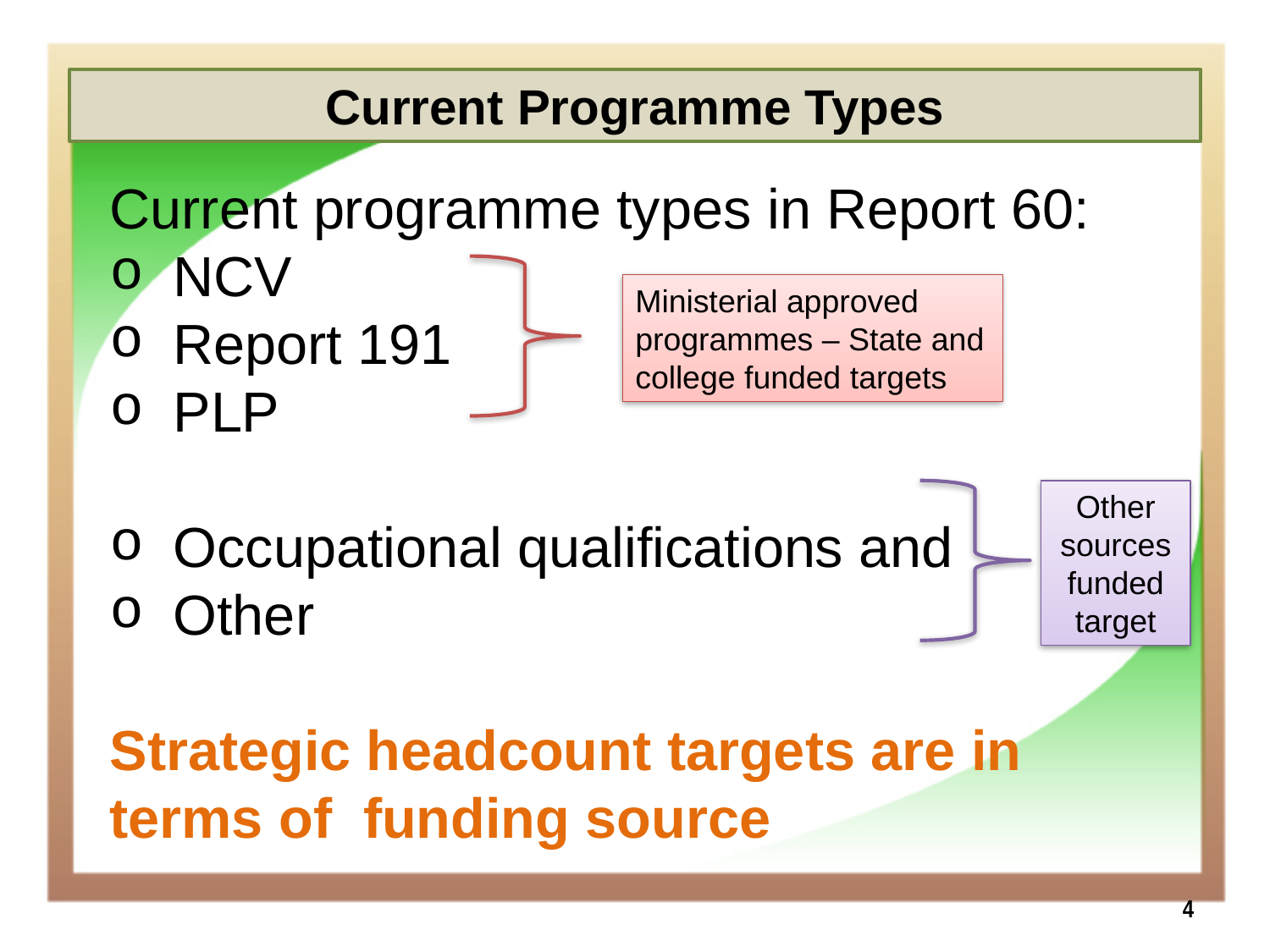

Current Programme Types
Current programme types in Report 60:
NCV
Report 191
PLP

Occupational qualifications and
Other

Strategic headcount targets are in terms of  funding source

Ministerial approved programmes – State and college funded targets

Other sources funded target
4